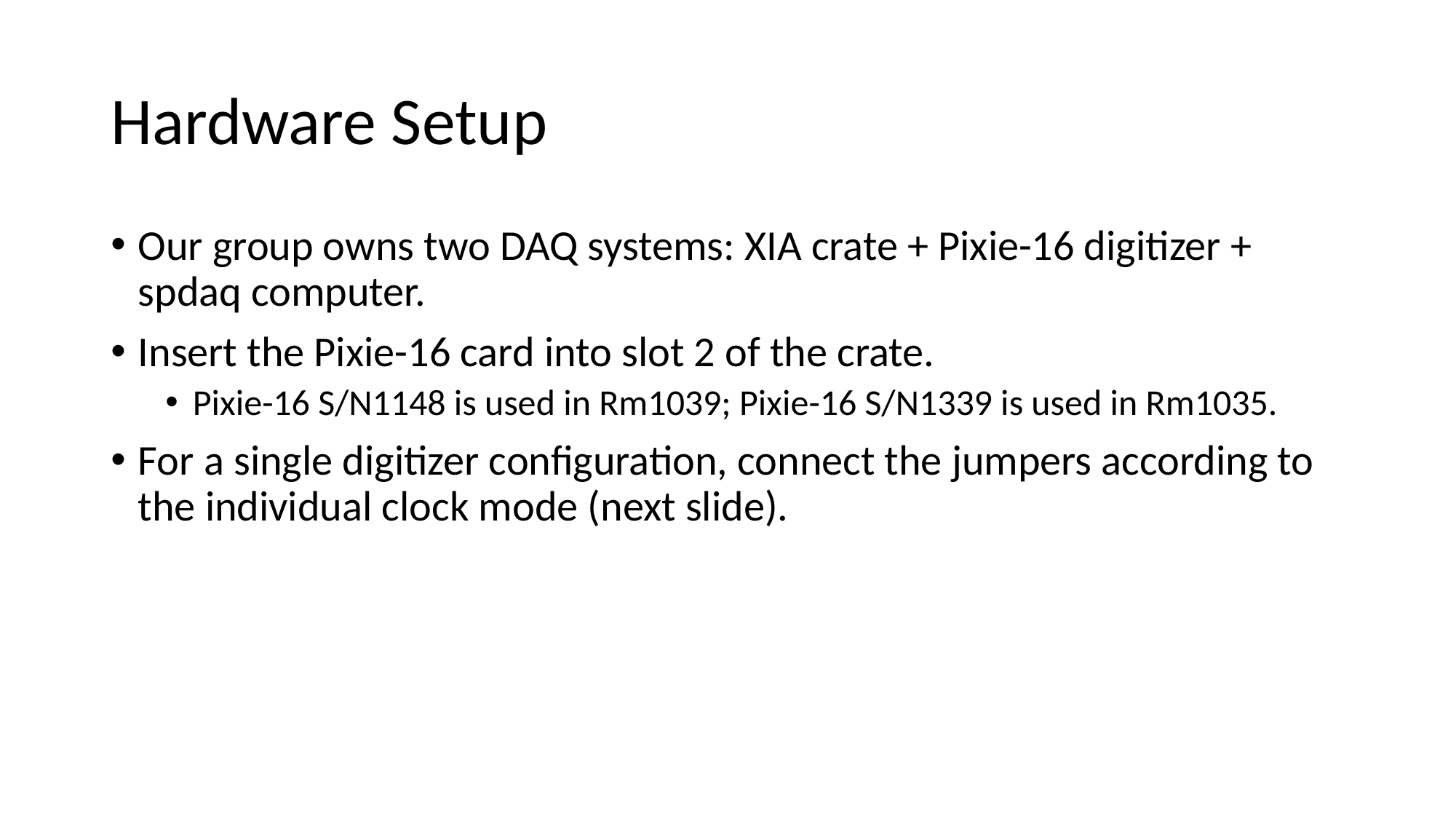

# Hardware Setup
Our group owns two DAQ systems: XIA crate + Pixie-16 digitizer + spdaq computer.
Insert the Pixie-16 card into slot 2 of the crate.
Pixie-16 S/N1148 is used in Rm1039; Pixie-16 S/N1339 is used in Rm1035.
For a single digitizer configuration, connect the jumpers according to the individual clock mode (next slide).